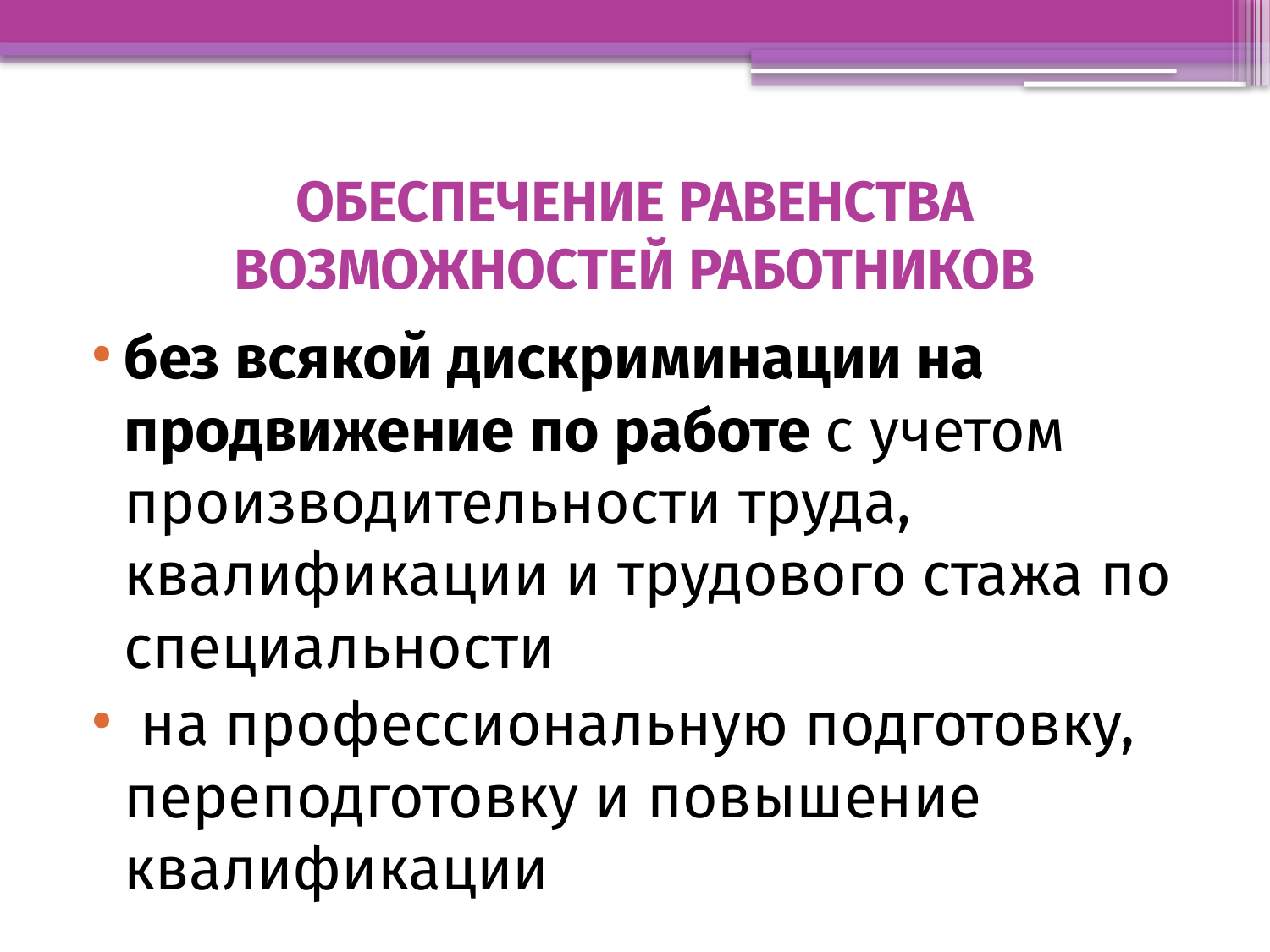

# ОБЕСПЕЧЕНИЕ РАВЕНСТВА ВОЗМОЖНОСТЕЙ РАБОТНИКОВ
без всякой дискриминации на продвижение по работе с учетом производительности труда, квалификации и трудового стажа по специальности
 на профессиональную подготовку, переподготовку и повышение квалифи­кации